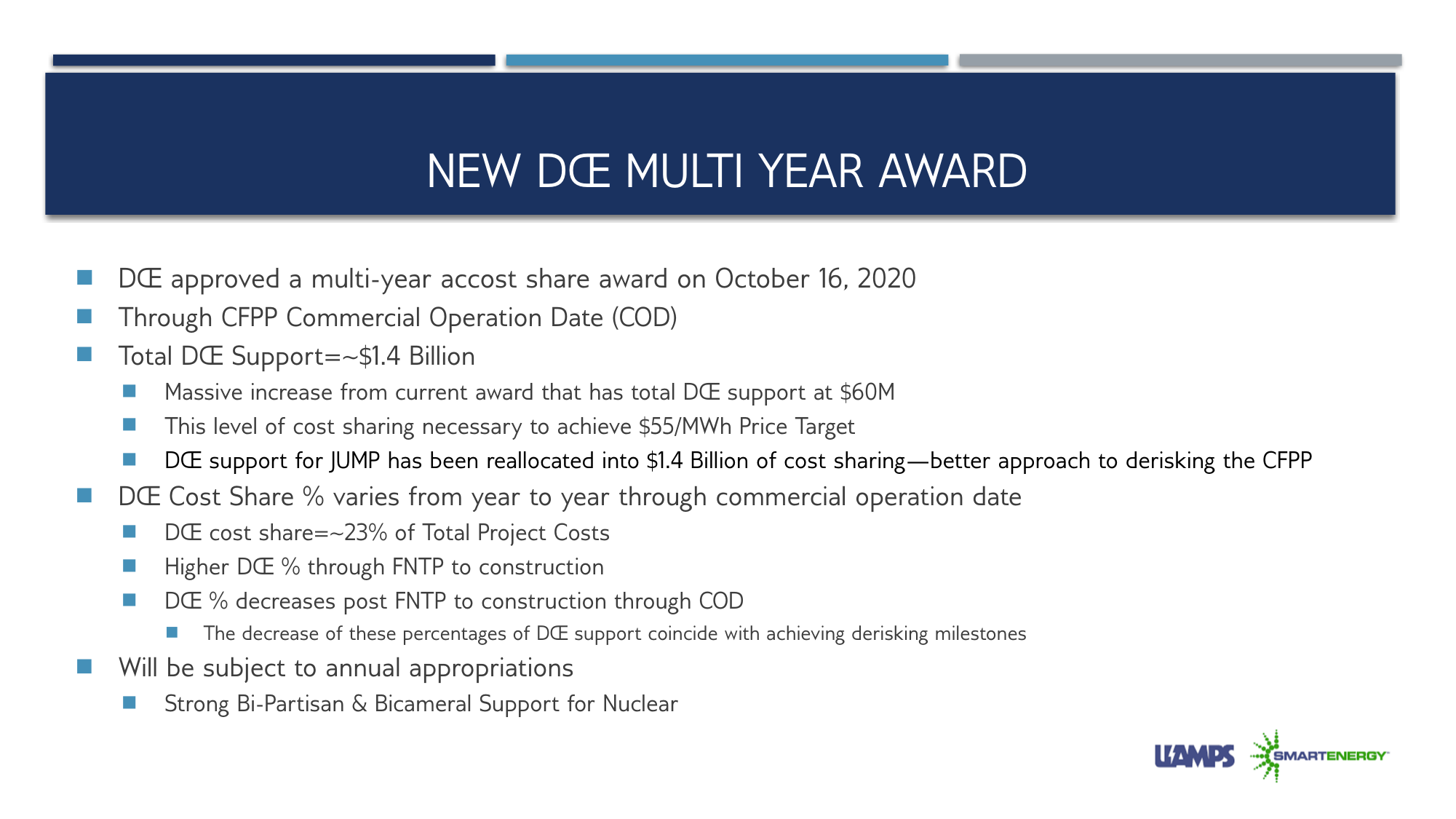

# New DOE Multi Year Award
DOE approved a multi-year accost share award on October 16, 2020
Through CFPP Commercial Operation Date (COD)
Total DOE Support=~$1.4 Billion
Massive increase from current award that has total DOE support at $60M
This level of cost sharing necessary to achieve $55/MWh Price Target
DOE support for JUMP has been reallocated into $1.4 Billion of cost sharing—better approach to derisking the CFPP
DOE Cost Share % varies from year to year through commercial operation date
DOE cost share=~23% of Total Project Costs
Higher DOE % through FNTP to construction
DOE % decreases post FNTP to construction through COD
The decrease of these percentages of DOE support coincide with achieving derisking milestones
Will be subject to annual appropriations
Strong Bi-Partisan & Bicameral Support for Nuclear